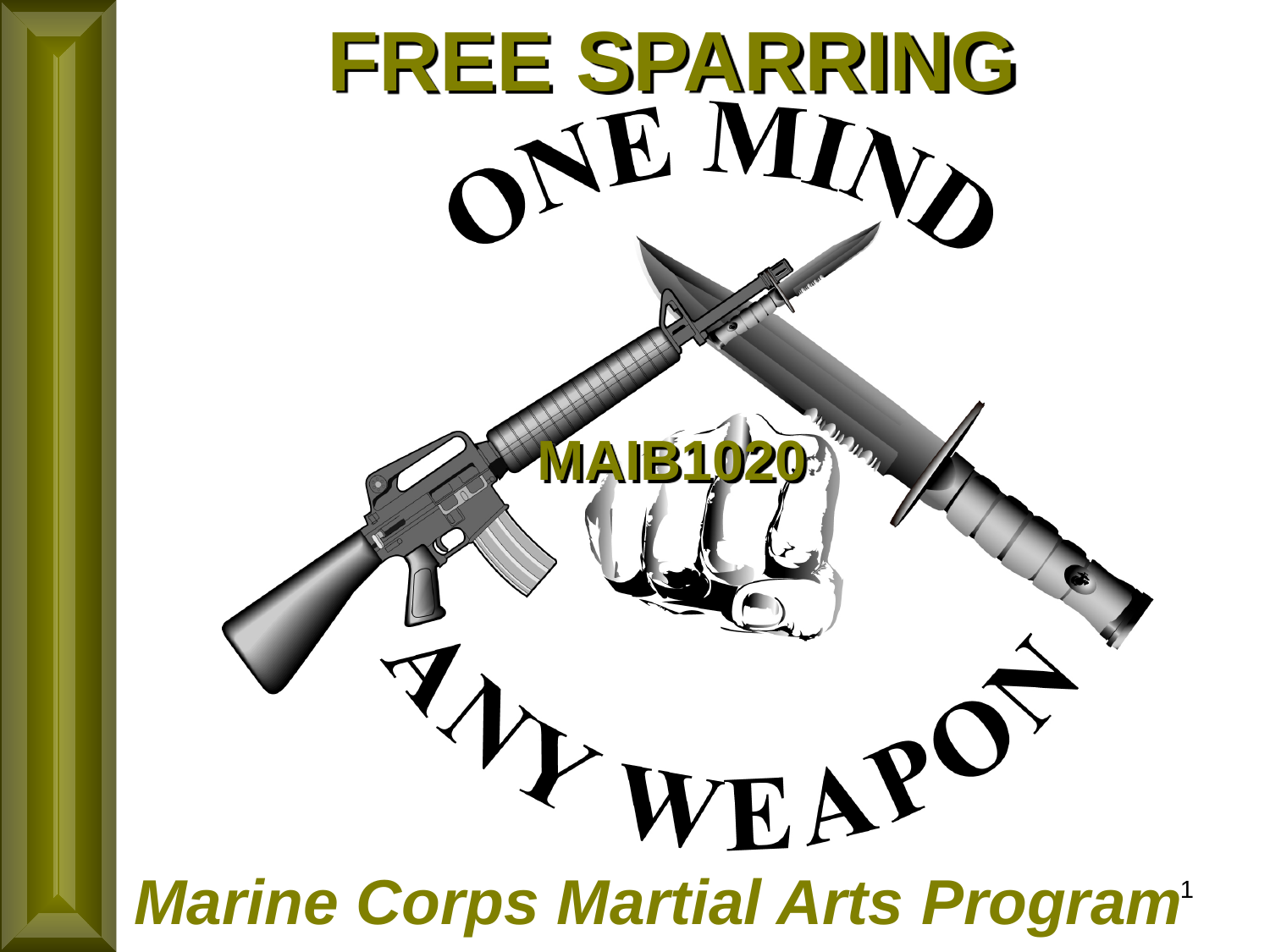

FREE SPARRING

MAIB1020
Marine Corps Martial Arts Program
1